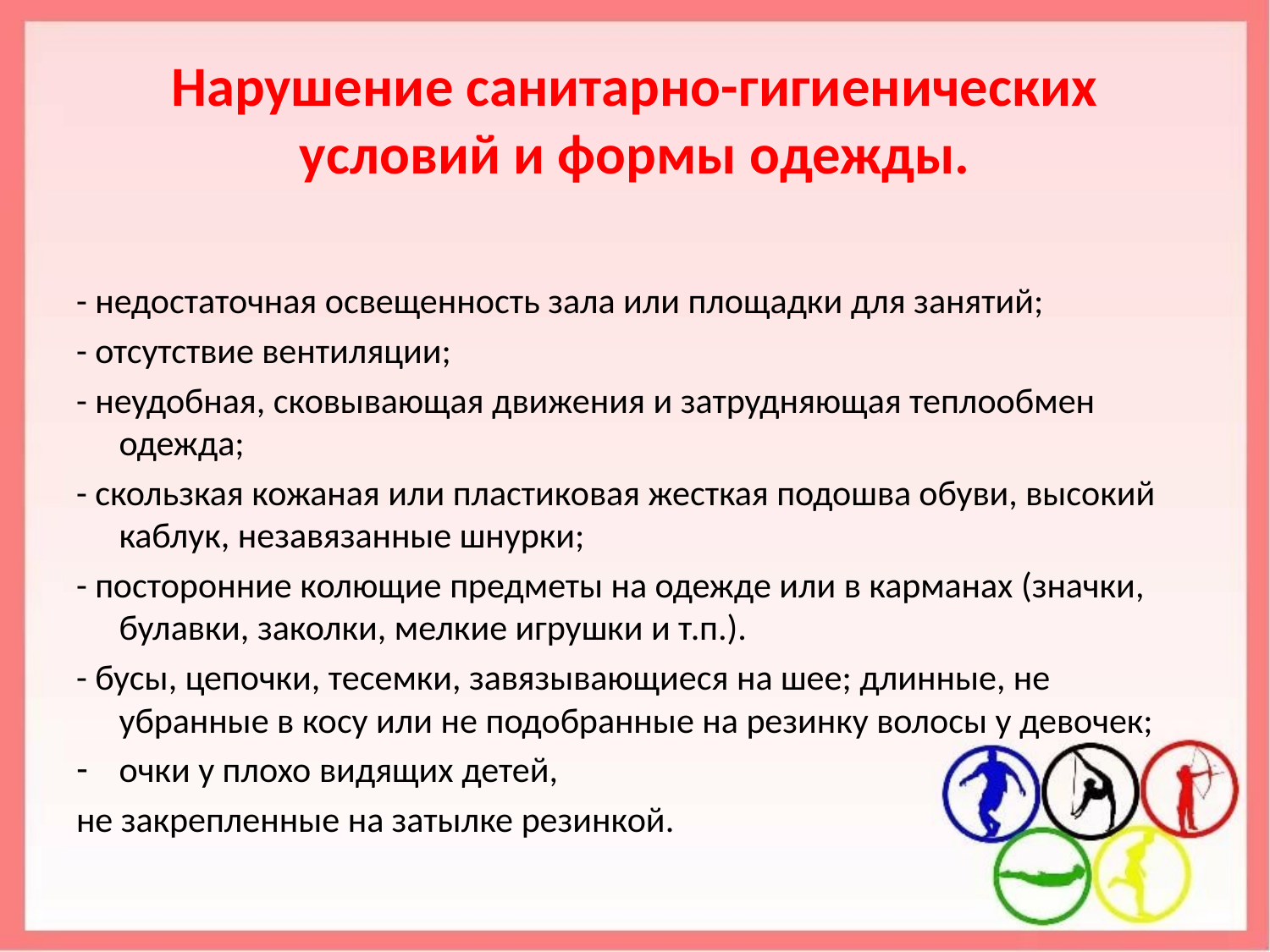

# Нарушение санитарно-гигиенических условий и формы одежды.

- недостаточная освещенность зала или площадки для занятий;
- отсутствие вентиляции;
- неудобная, сковывающая движения и затрудняющая теплообмен одежда;
- скользкая кожаная или пластиковая жесткая подошва обуви, высокий каблук, незавязанные шнурки;
- посторонние колющие предметы на одежде или в карманах (значки, булавки, заколки, мелкие игрушки и т.п.).
- бусы, цепочки, тесемки, завязывающиеся на шее; длинные, не убранные в косу или не подобранные на резинку волосы у девочек;
очки у плохо видящих детей,
не закрепленные на затылке резинкой.